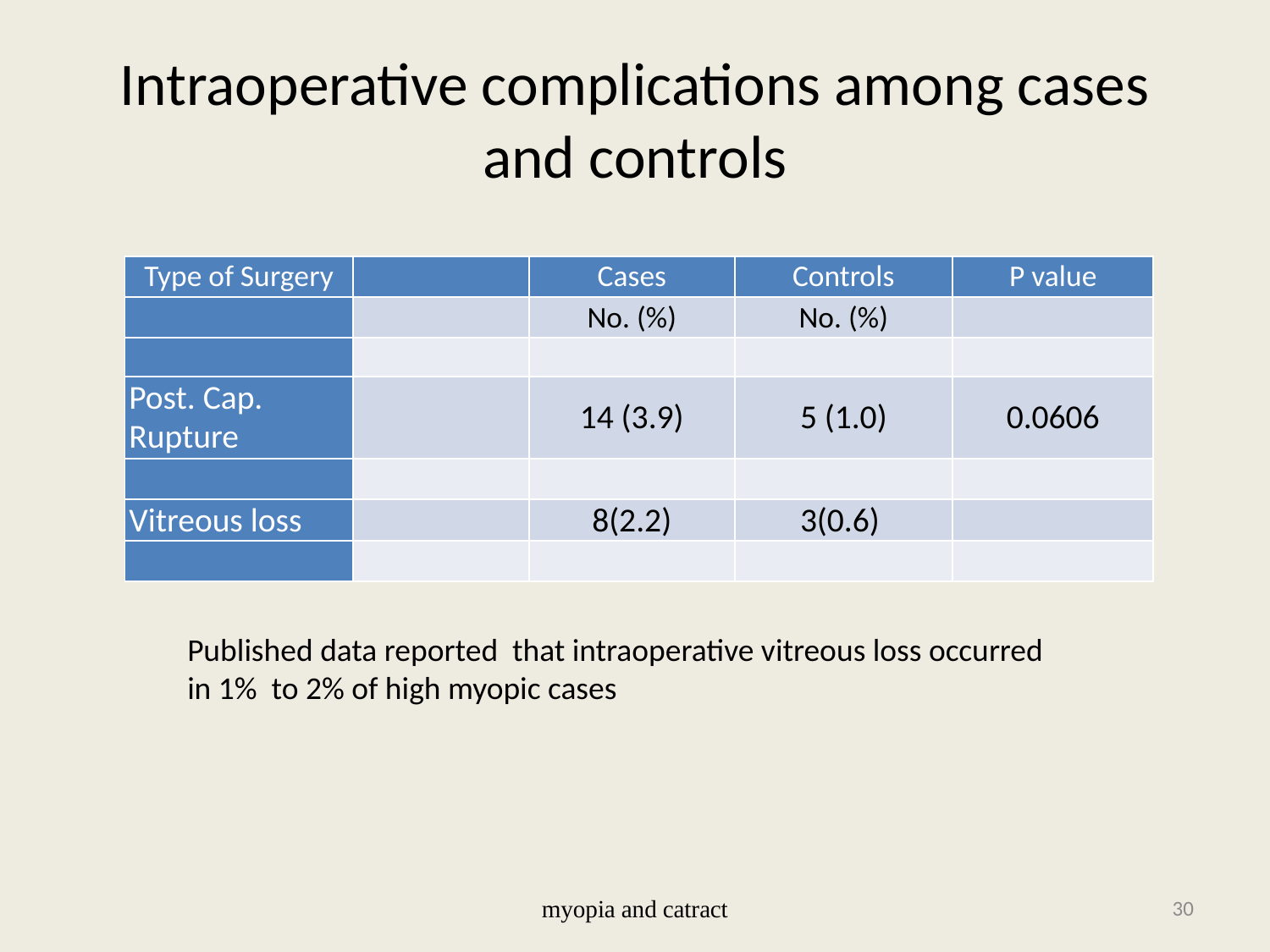

# Intraoperative complications among cases and controls
| Type of Surgery |  | Cases | Controls | P value |
| --- | --- | --- | --- | --- |
|  |  | No. (%) | No. (%) |  |
|  |  |  |  |  |
| Post. Cap. Rupture |  | 14 (3.9) | 5 (1.0) | 0.0606 |
|  |  |  |  |  |
| Vitreous loss |  | 8(2.2) | 3(0.6) |  |
|  |  |  |  |  |
Published data reported  that intraoperative vitreous loss occurred in 1%  to 2% of high myopic cases
myopia and catract
30